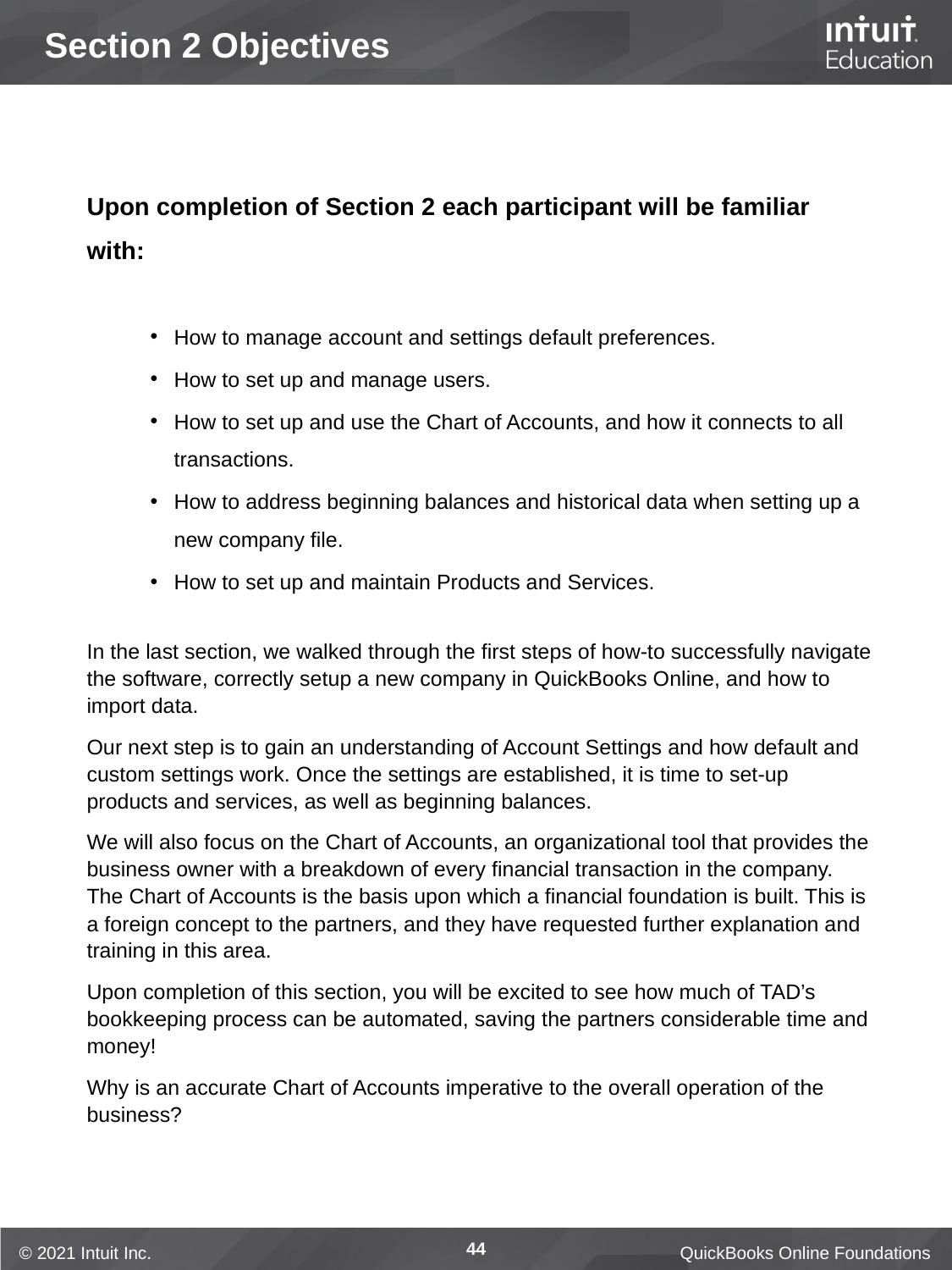

# Section 2 Objectives
Upon completion of Section 2 each participant will be familiar with:

How to manage account and settings default preferences.
How to set up and manage users.
How to set up and use the Chart of Accounts, and how it connects to all transactions.
How to address beginning balances and historical data when setting up a new company file.
How to set up and maintain Products and Services.

In the last section, we walked through the first steps of how-to successfully navigate the software, correctly setup a new company in QuickBooks Online, and how to import data.
Our next step is to gain an understanding of Account Settings and how default and custom settings work. Once the settings are established, it is time to set-up products and services, as well as beginning balances.
We will also focus on the Chart of Accounts, an organizational tool that provides the business owner with a breakdown of every financial transaction in the company. The Chart of Accounts is the basis upon which a financial foundation is built. This is a foreign concept to the partners, and they have requested further explanation and training in this area.
Upon completion of this section, you will be excited to see how much of TAD’s bookkeeping process can be automated, saving the partners considerable time and money!
Why is an accurate Chart of Accounts imperative to the overall operation of the business?

44